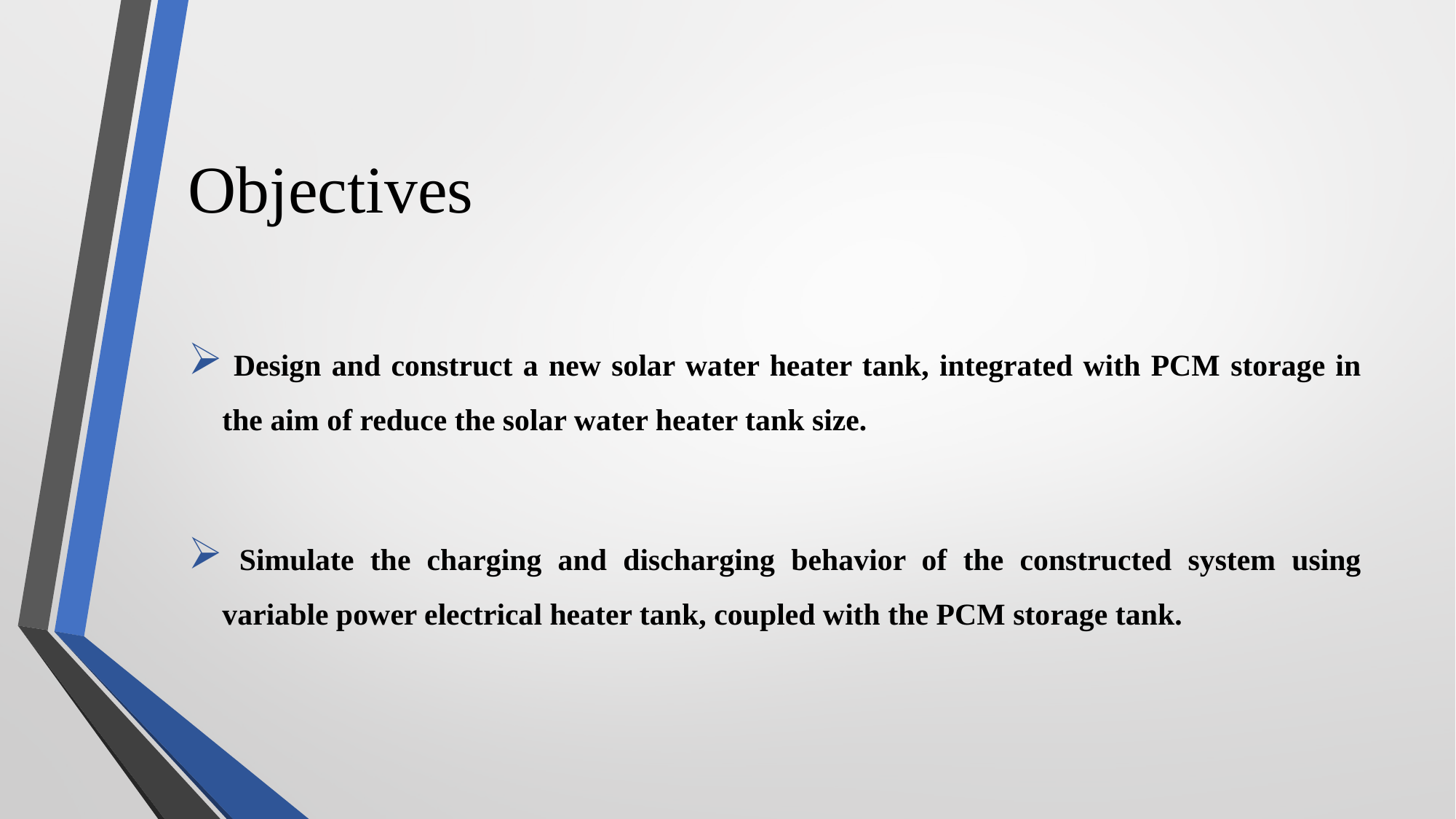

# Objectives
 Design and construct a new solar water heater tank, integrated with PCM storage in the aim of reduce the solar water heater tank size.

 Simulate the charging and discharging behavior of the constructed system using variable power electrical heater tank, coupled with the PCM storage tank.